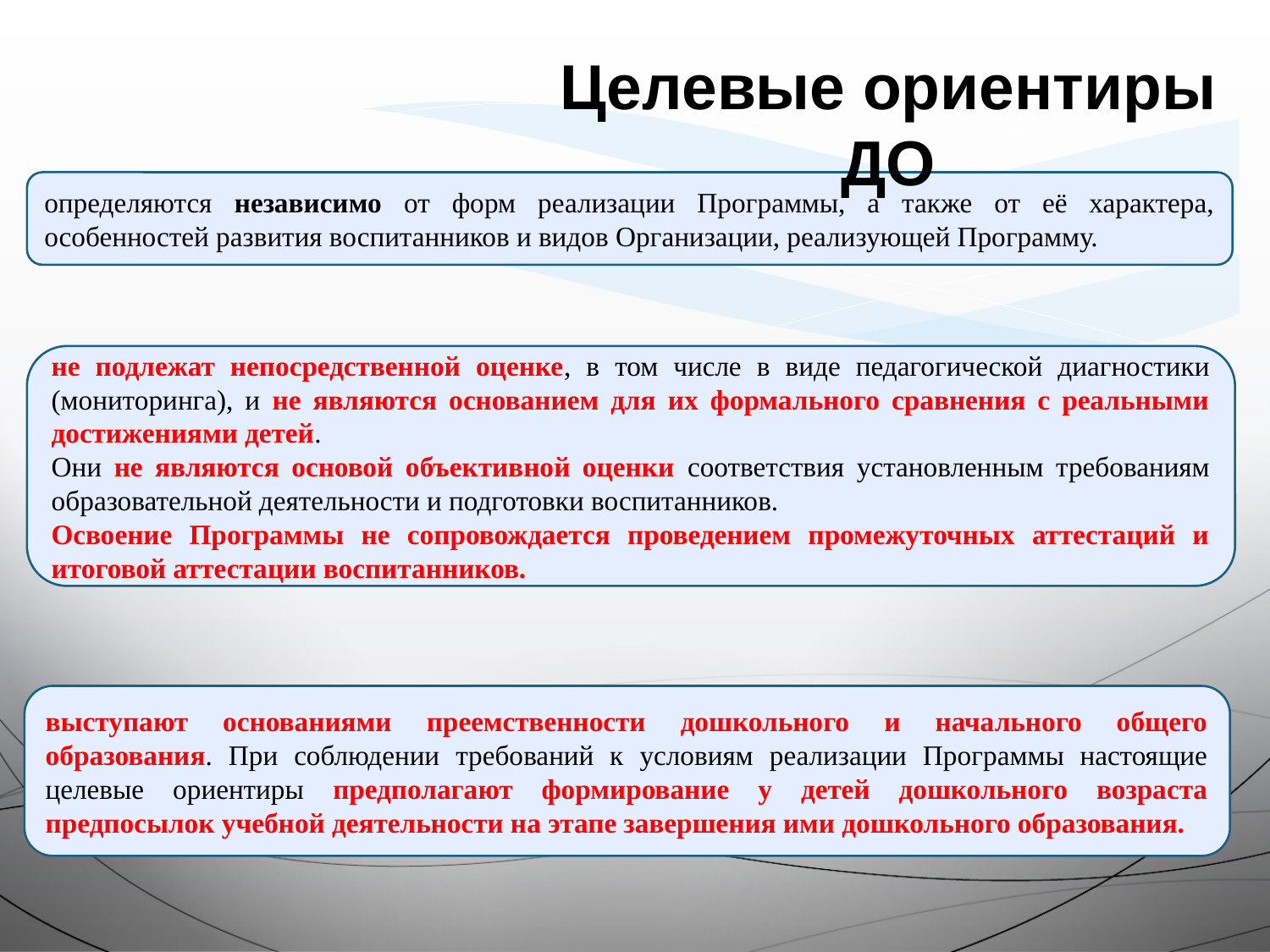

Целевые ориентиры ДО

определяются независимо от форм реализации Программы, а также от её характера, особенностей развития воспитанников и видов Организации, реализующей Программу.
не подлежат непосредственной оценке, в том числе в виде педагогической диагностики (мониторинга), и не являются основанием для их формального сравнения с реальными достижениями детей.
Они не являются основой объективной оценки соответствия установленным требованиям образовательной деятельности и подготовки воспитанников.
Освоение Программы не сопровождается проведением промежуточных аттестаций и итоговой аттестации воспитанников.
выступают основаниями преемственности дошкольного и начального общего образования. При соблюдении требований к условиям реализации Программы настоящие целевые ориентиры предполагают формирование у детей дошкольного возраста предпосылок учебной деятельности на этапе завершения ими дошкольного образования.